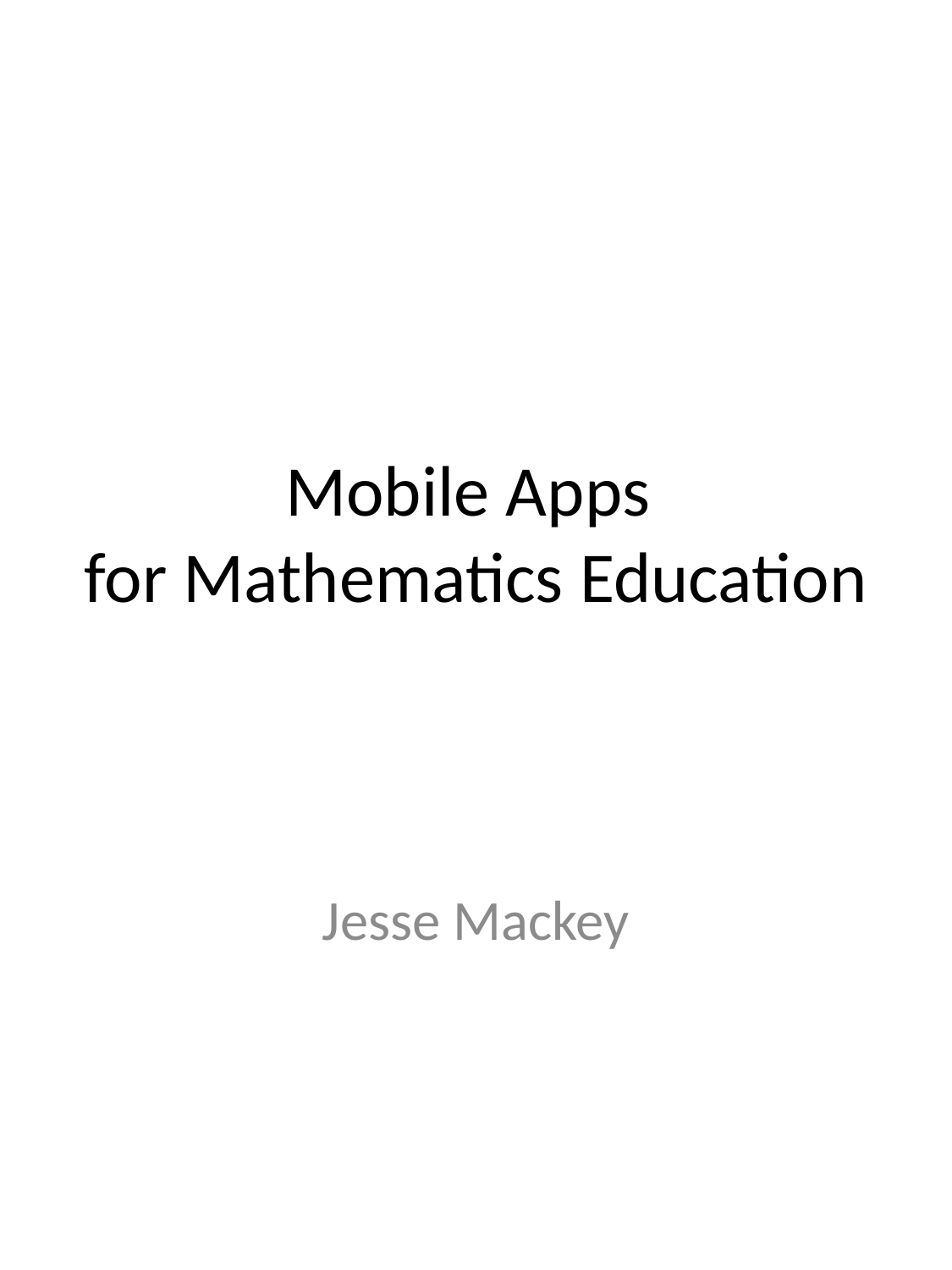

# Mobile Apps for Mathematics Education

Jesse Mackey